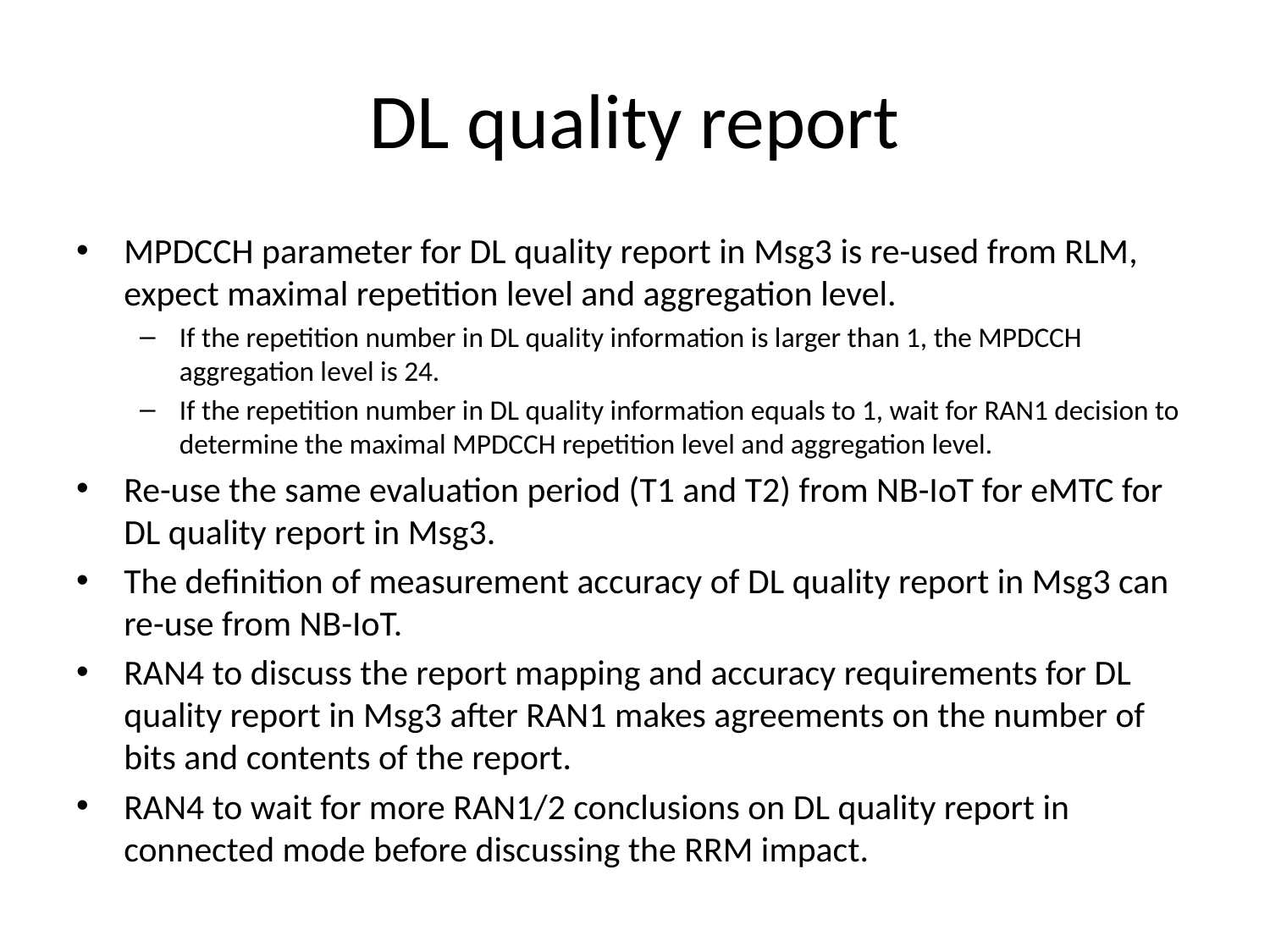

# DL quality report
MPDCCH parameter for DL quality report in Msg3 is re-used from RLM, expect maximal repetition level and aggregation level.
If the repetition number in DL quality information is larger than 1, the MPDCCH aggregation level is 24.
If the repetition number in DL quality information equals to 1, wait for RAN1 decision to determine the maximal MPDCCH repetition level and aggregation level.
Re-use the same evaluation period (T1 and T2) from NB-IoT for eMTC for DL quality report in Msg3.
The definition of measurement accuracy of DL quality report in Msg3 can re-use from NB-IoT.
RAN4 to discuss the report mapping and accuracy requirements for DL quality report in Msg3 after RAN1 makes agreements on the number of bits and contents of the report.
RAN4 to wait for more RAN1/2 conclusions on DL quality report in connected mode before discussing the RRM impact.